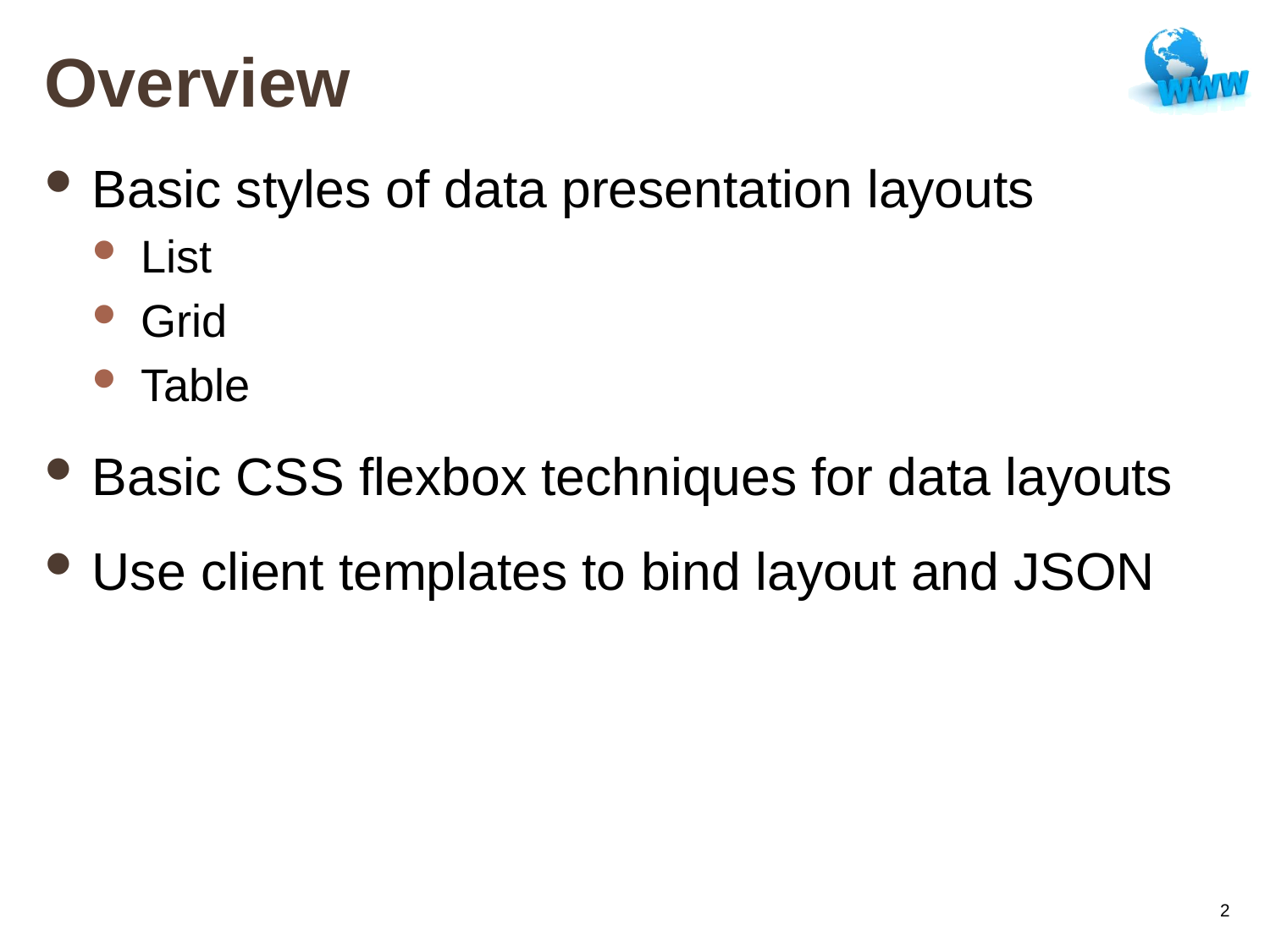

# Overview
Basic styles of data presentation layouts
List
Grid
Table
Basic CSS flexbox techniques for data layouts
Use client templates to bind layout and JSON
2